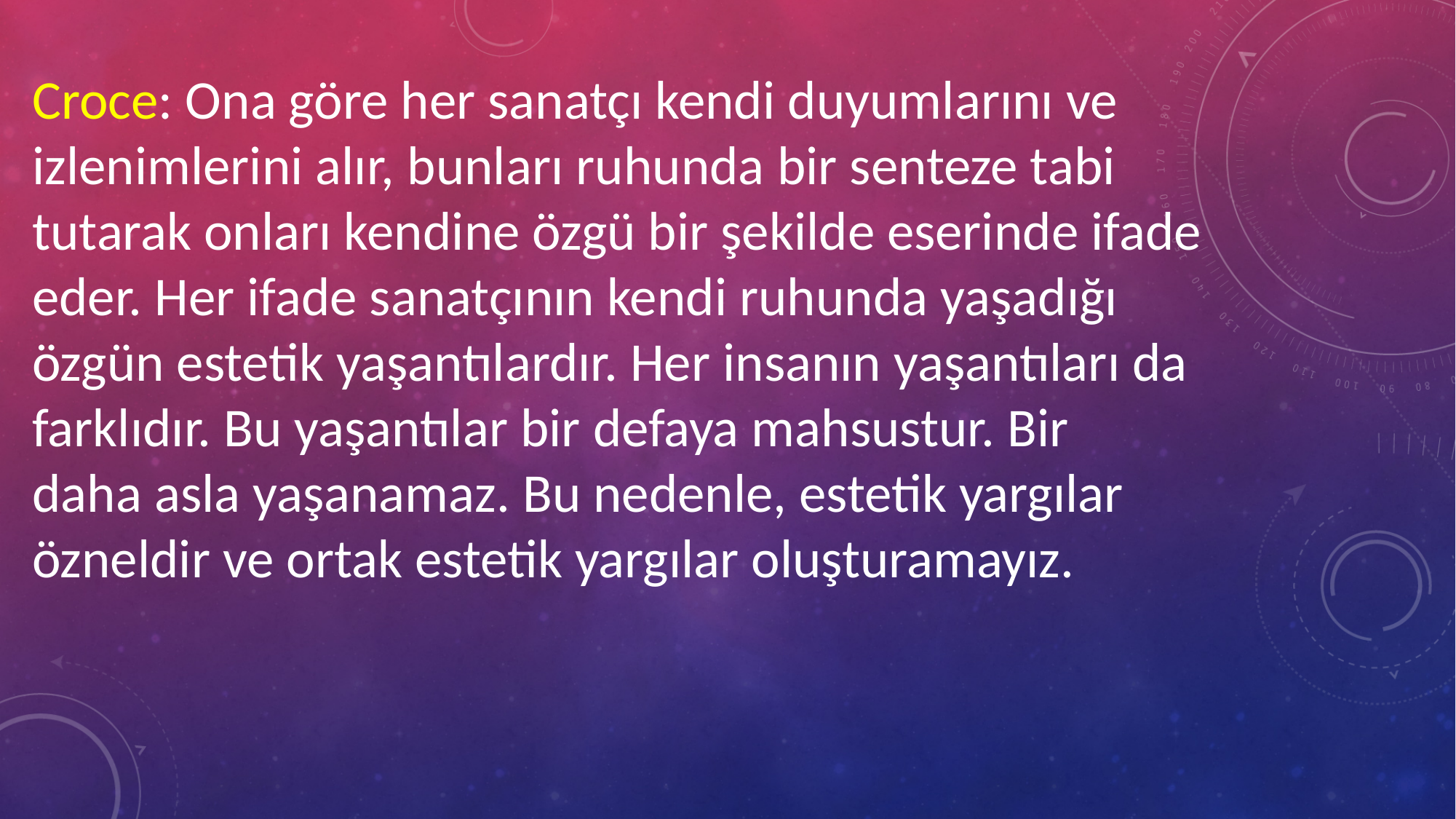

Croce: Ona göre her sanatçı kendi duyumlarını ve
izlenimlerini alır, bunları ruhunda bir senteze tabi
tutarak onları kendine özgü bir şekilde eserinde ifade
eder. Her ifade sanatçının kendi ruhunda yaşadığı
özgün estetik yaşantılardır. Her insanın yaşantıları da
farklıdır. Bu yaşantılar bir defaya mahsustur. Bir
daha asla yaşanamaz. Bu nedenle, estetik yargılar
özneldir ve ortak estetik yargılar oluşturamayız.